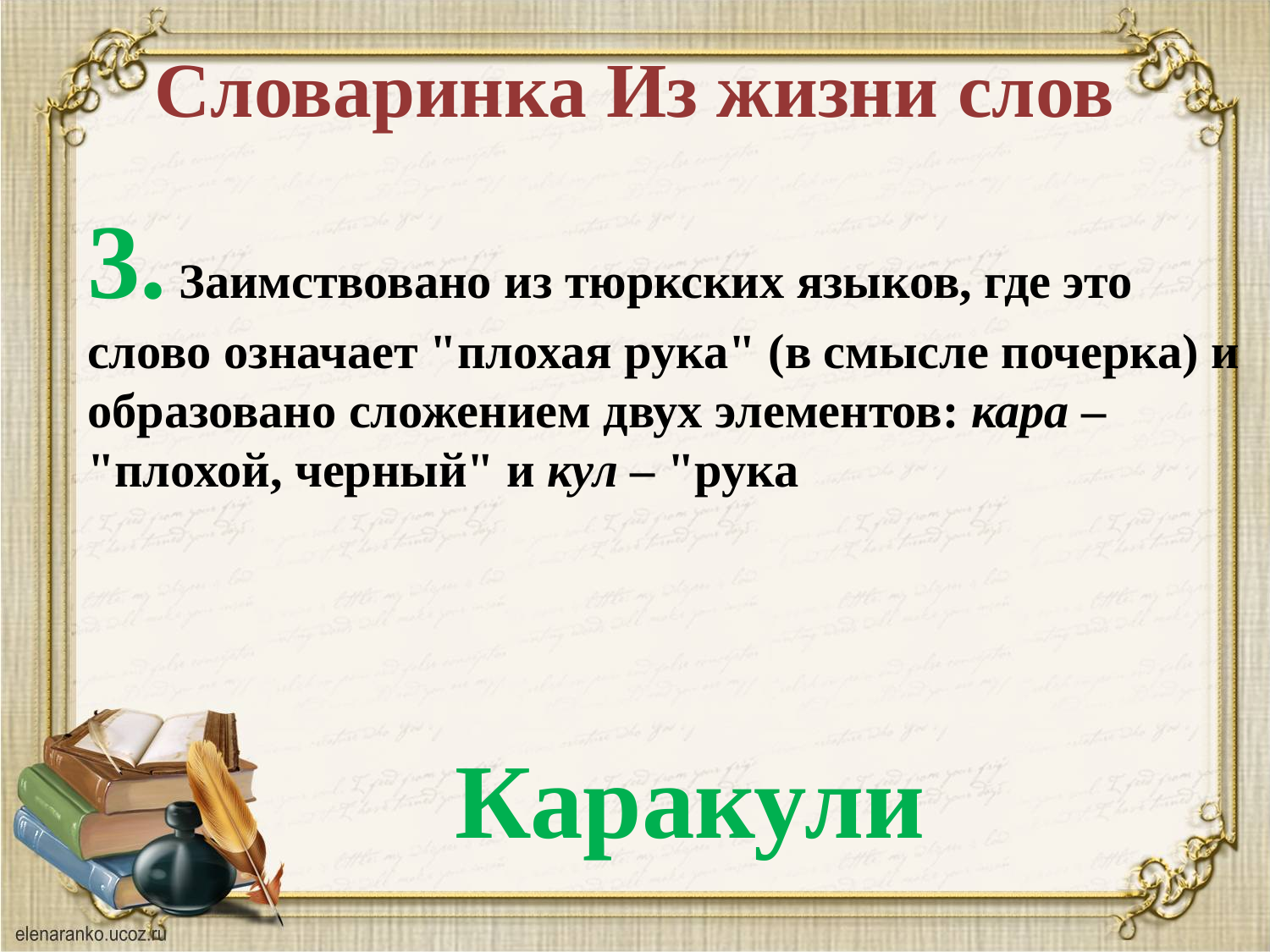

# Словаринка Из жизни слов
3. Заимствовано из тюркских языков, где это слово означает "плохая рука" (в смысле почерка) и образовано сложением двух элементов: кара – "плохой, черный" и кул – "рука

Каракули